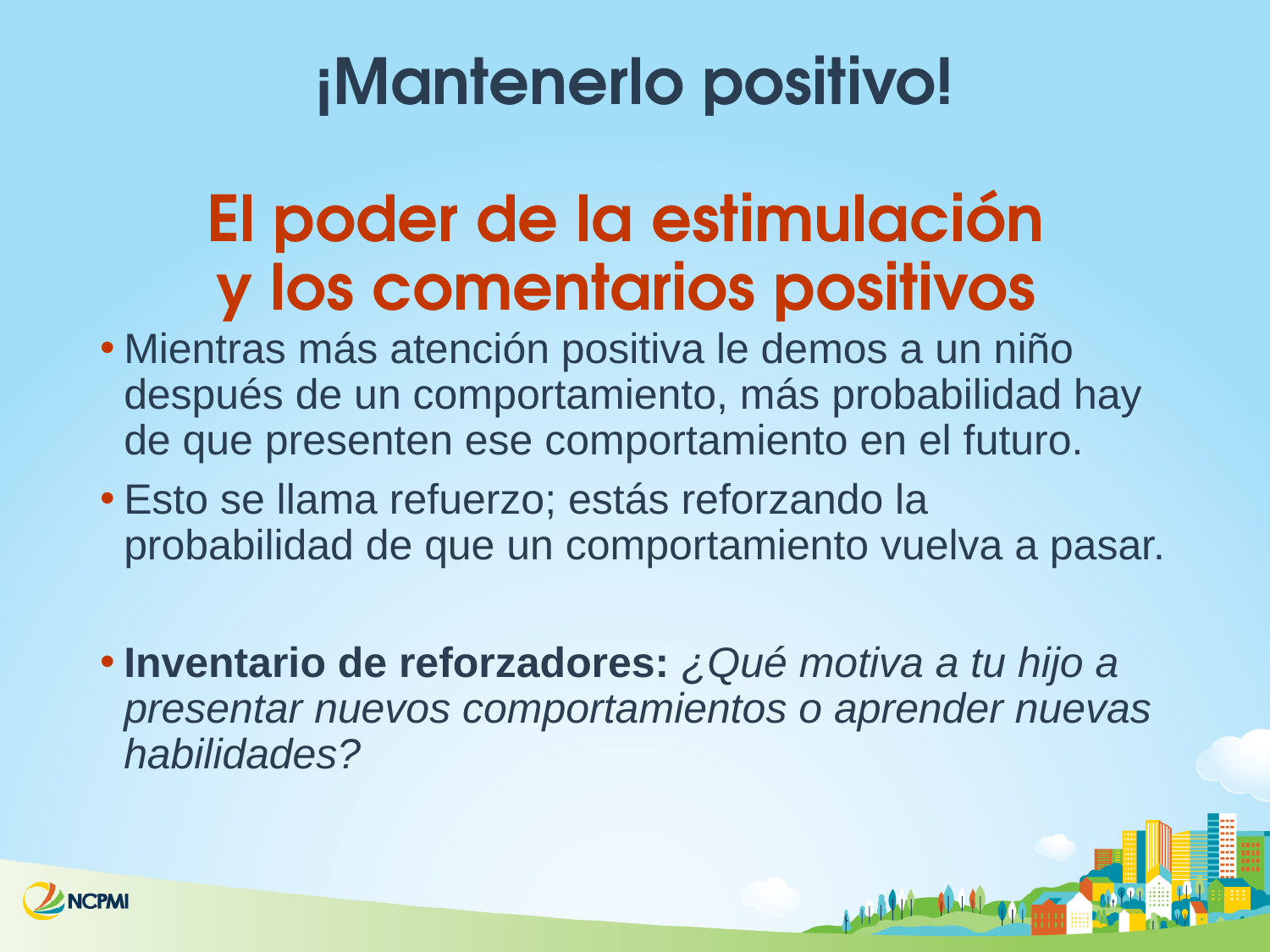

# ¡Mantenerlo positivo! El poder de la estimulación y los comentarios positivos
Mientras más atención positiva le demos a un niño después de un comportamiento, más probabilidad hay de que presenten ese comportamiento en el futuro.
Esto se llama refuerzo; estás reforzando la probabilidad de que un comportamiento vuelva a pasar.

Inventario de reforzadores: ¿Qué motiva a tu hijo a presentar nuevos comportamientos o aprender nuevas habilidades?